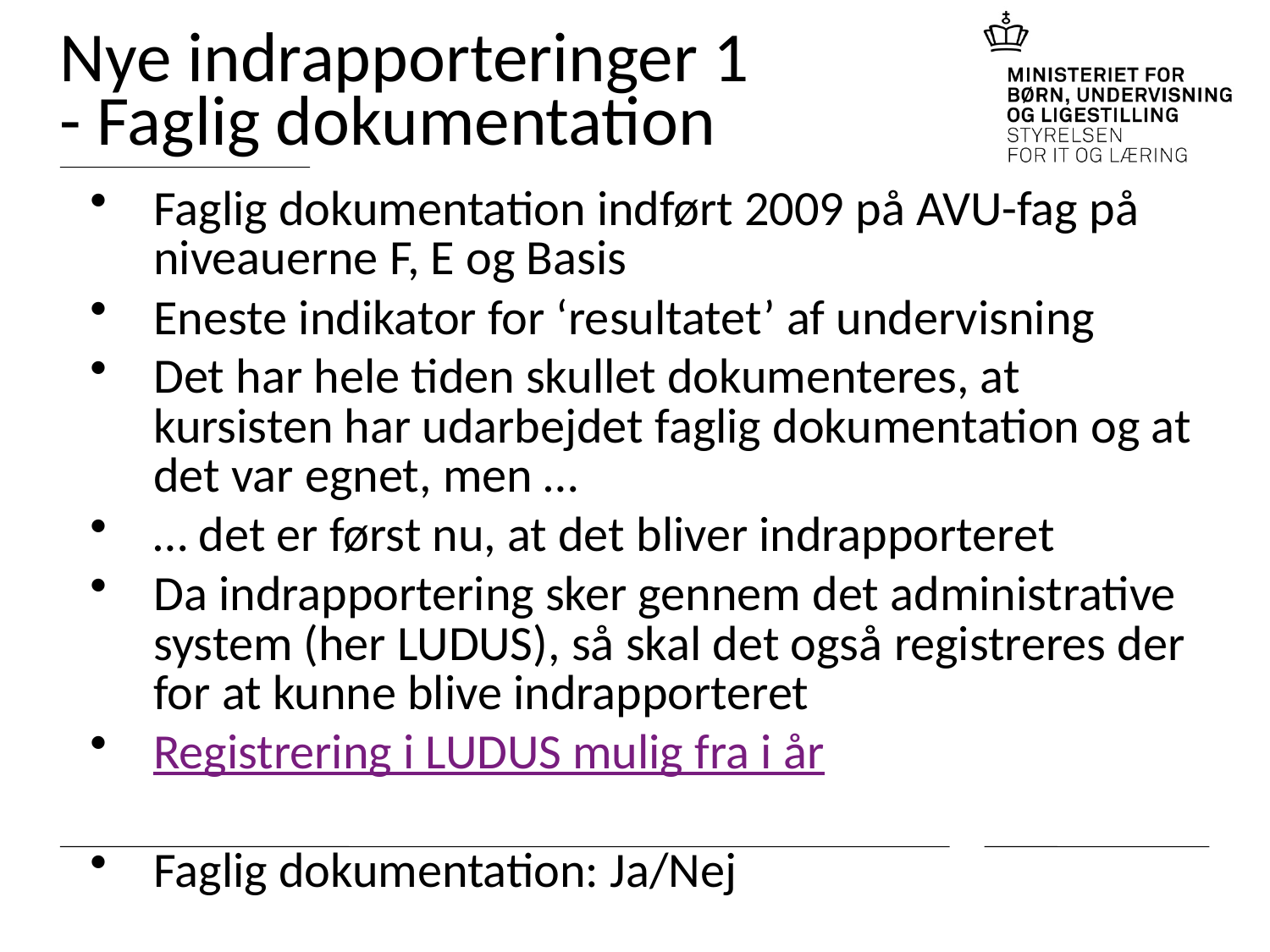

# Nye indrapporteringer 1 - Faglig dokumentation
Faglig dokumentation indført 2009 på AVU-fag på niveauerne F, E og Basis
Eneste indikator for ‘resultatet’ af undervisning
Det har hele tiden skullet dokumenteres, at kursisten har udarbejdet faglig dokumentation og at det var egnet, men …
… det er først nu, at det bliver indrapporteret
Da indrapportering sker gennem det administrative system (her LUDUS), så skal det også registreres der for at kunne blive indrapporteret
Registrering i LUDUS mulig fra i år

Faglig dokumentation: Ja/Nej